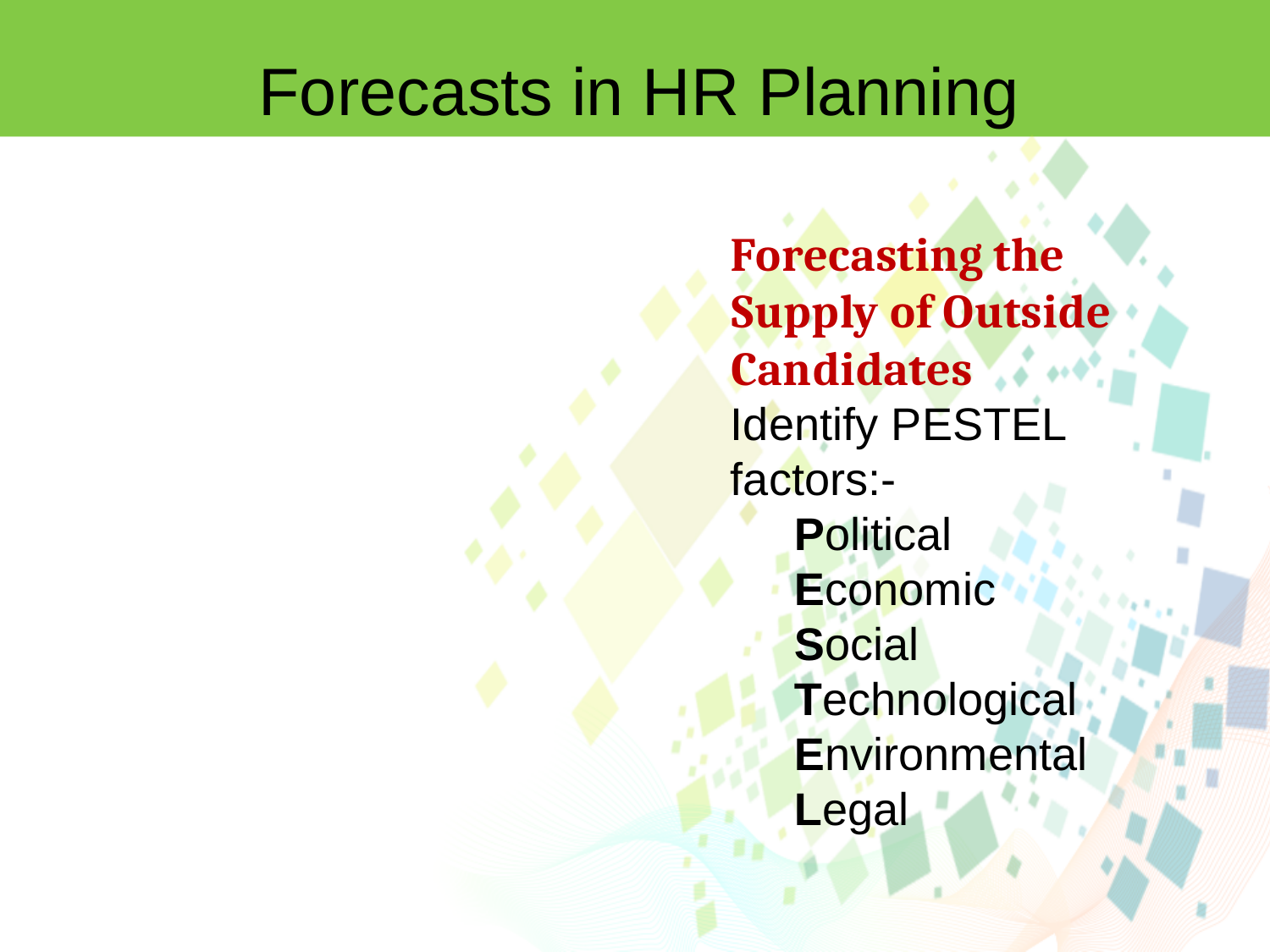

Forecasts in HR Planning
Forecasting the Supply of Outside Candidates
Identify PESTEL factors:-
Political
Economic
Social
Technological
Environmental
Legal